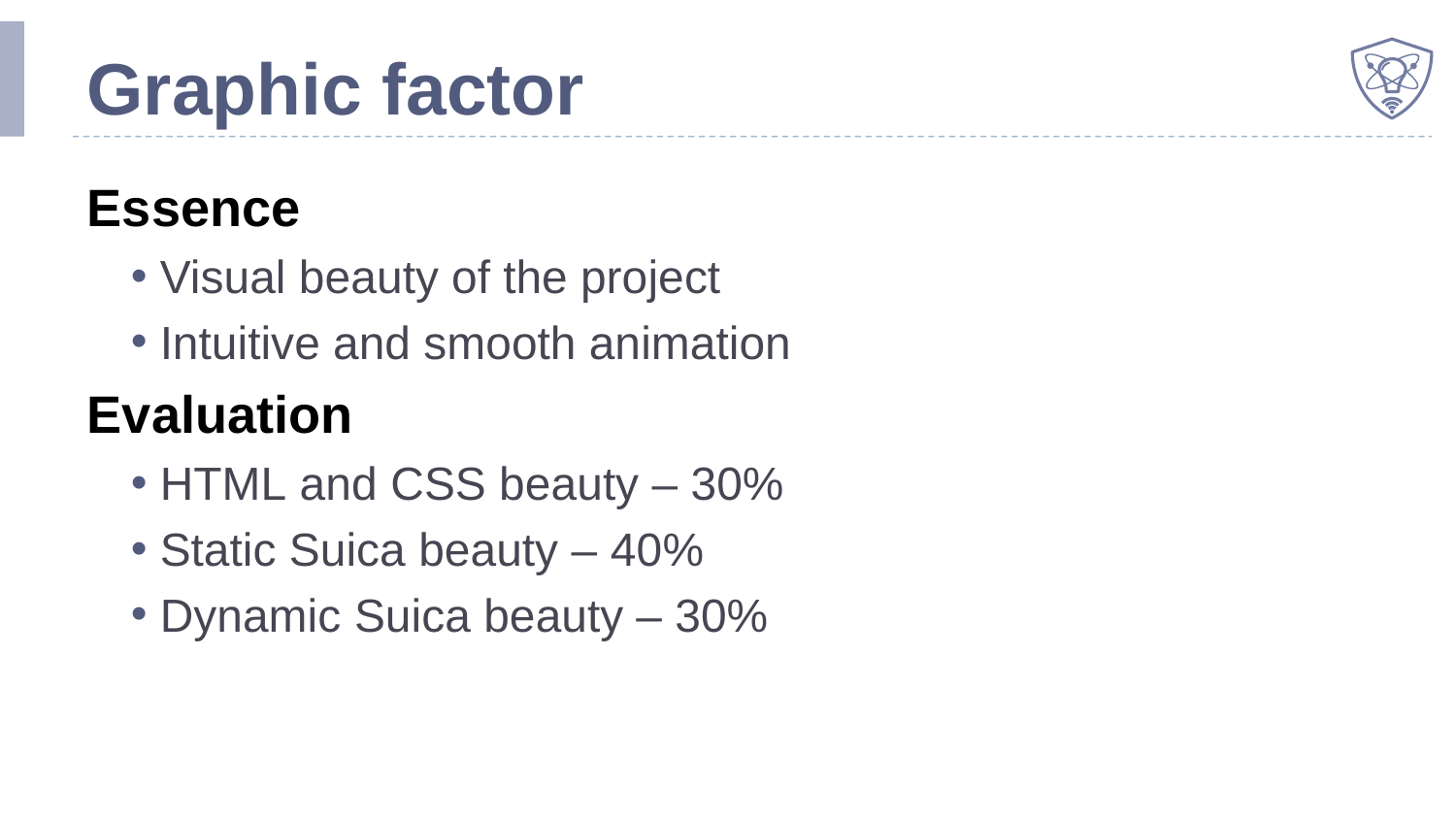

# Graphic factor
Essence
Visual beauty of the project
Intuitive and smooth animation
Evaluation
HTML and CSS beauty – 30%
Static Suica beauty – 40%
Dynamic Suica beauty – 30%